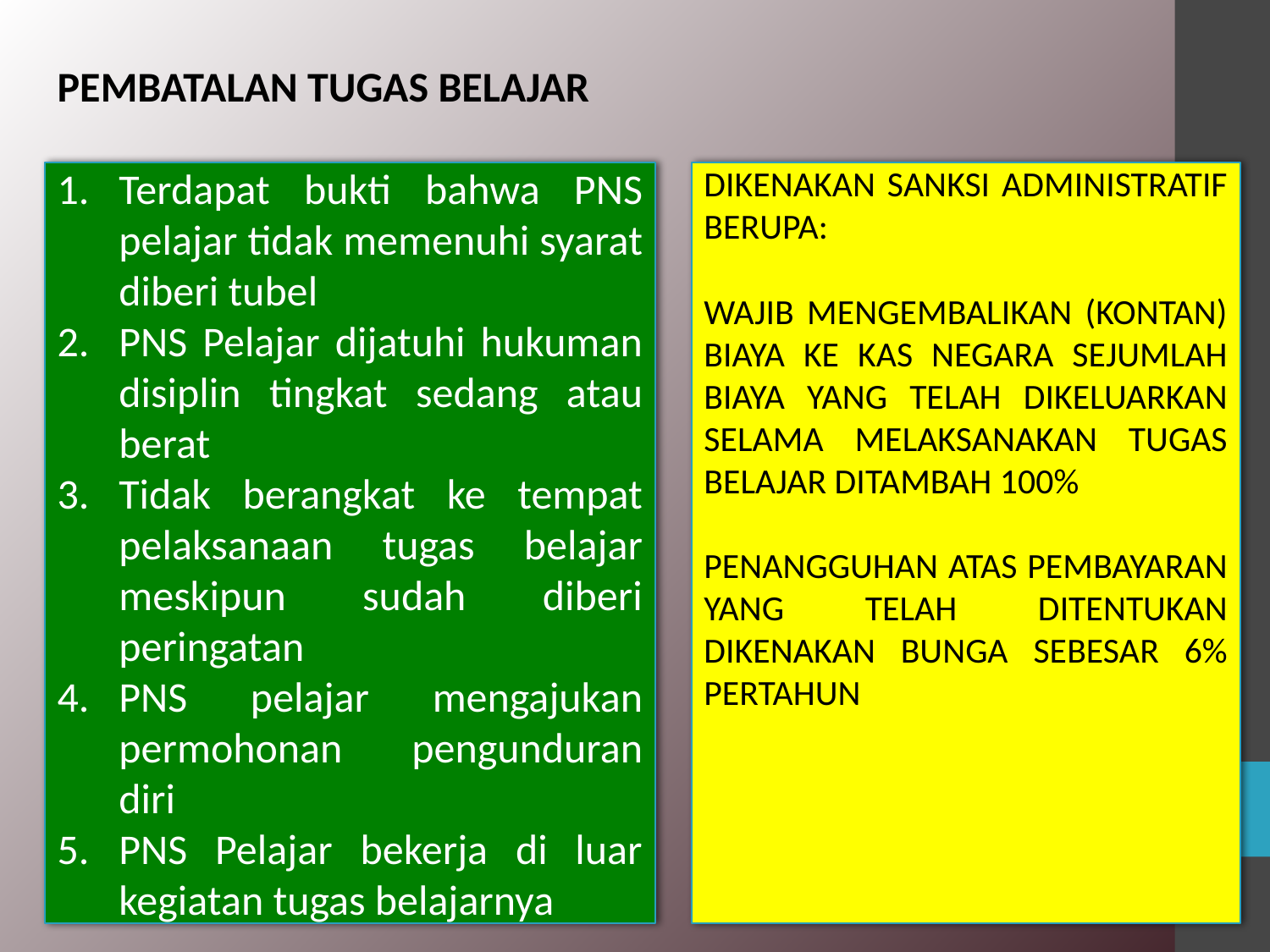

PEMBATALAN TUGAS BELAJAR
Terdapat bukti bahwa PNS pelajar tidak memenuhi syarat diberi tubel
PNS Pelajar dijatuhi hukuman disiplin tingkat sedang atau berat
Tidak berangkat ke tempat pelaksanaan tugas belajar meskipun sudah diberi peringatan
PNS pelajar mengajukan permohonan pengunduran diri
PNS Pelajar bekerja di luar kegiatan tugas belajarnya

DIKENAKAN SANKSI ADMINISTRATIF BERUPA:

WAJIB MENGEMBALIKAN (KONTAN) BIAYA KE KAS NEGARA SEJUMLAH BIAYA YANG TELAH DIKELUARKAN SELAMA MELAKSANAKAN TUGAS BELAJAR DITAMBAH 100%

PENANGGUHAN ATAS PEMBAYARAN YANG TELAH DITENTUKAN DIKENAKAN BUNGA SEBESAR 6% PERTAHUN